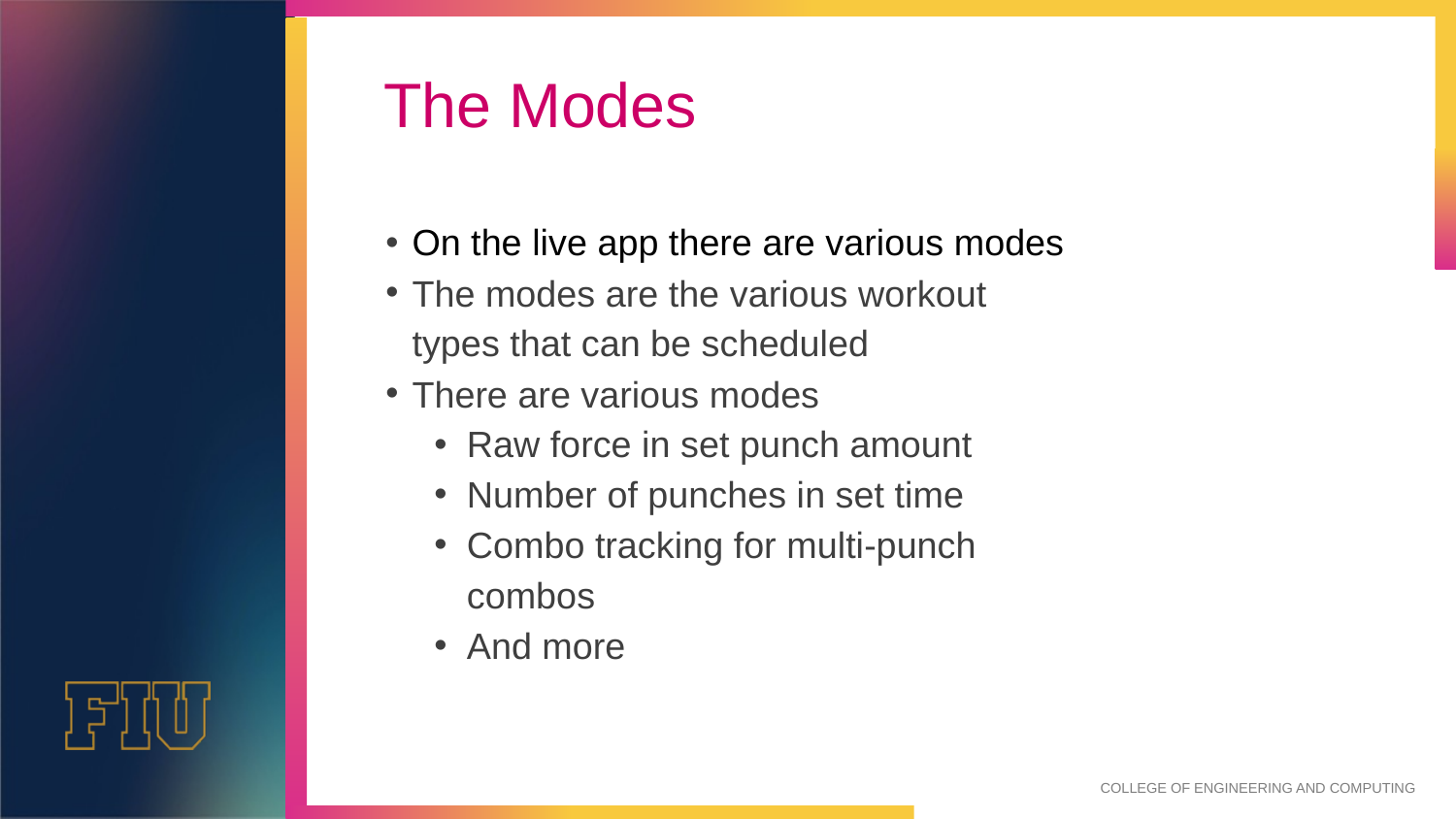

# The Modes

On the live app there are various modes
The modes are the various workout types that can be scheduled
There are various modes
Raw force in set punch amount
Number of punches in set time
Combo tracking for multi-punch combos
And more